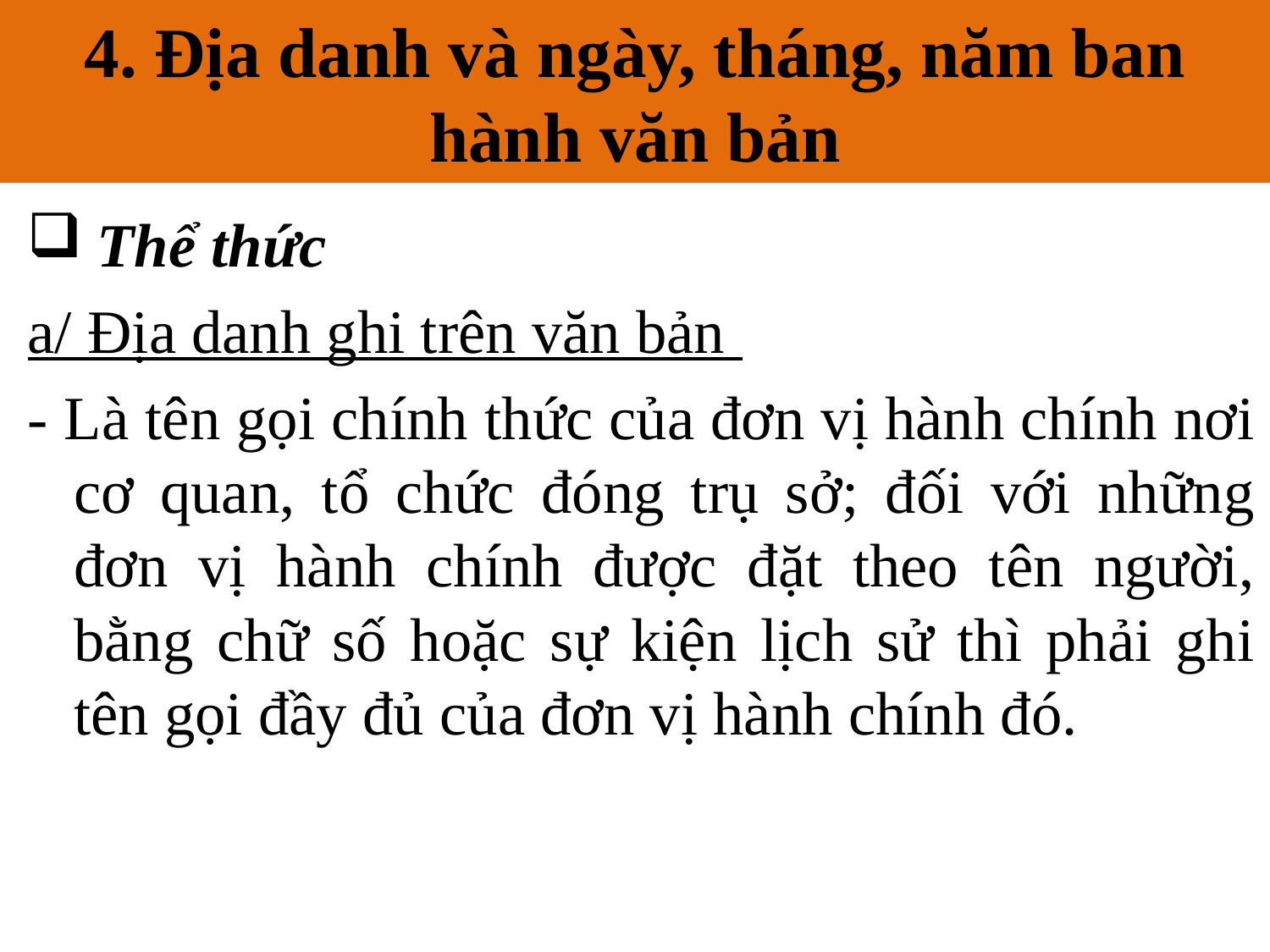

4. Địa danh và ngày, tháng, năm ban hành văn bản
# 4. Địa danh và ngày, tháng, năm ban hành văn bản
 Thể thức
a/ Địa danh ghi trên văn bản
- Là tên gọi chính thức của đơn vị hành chính nơi cơ quan, tổ chức đóng trụ sở; đối với những đơn vị hành chính được đặt theo tên người, bằng chữ số hoặc sự kiện lịch sử thì phải ghi tên gọi đầy đủ của đơn vị hành chính đó.